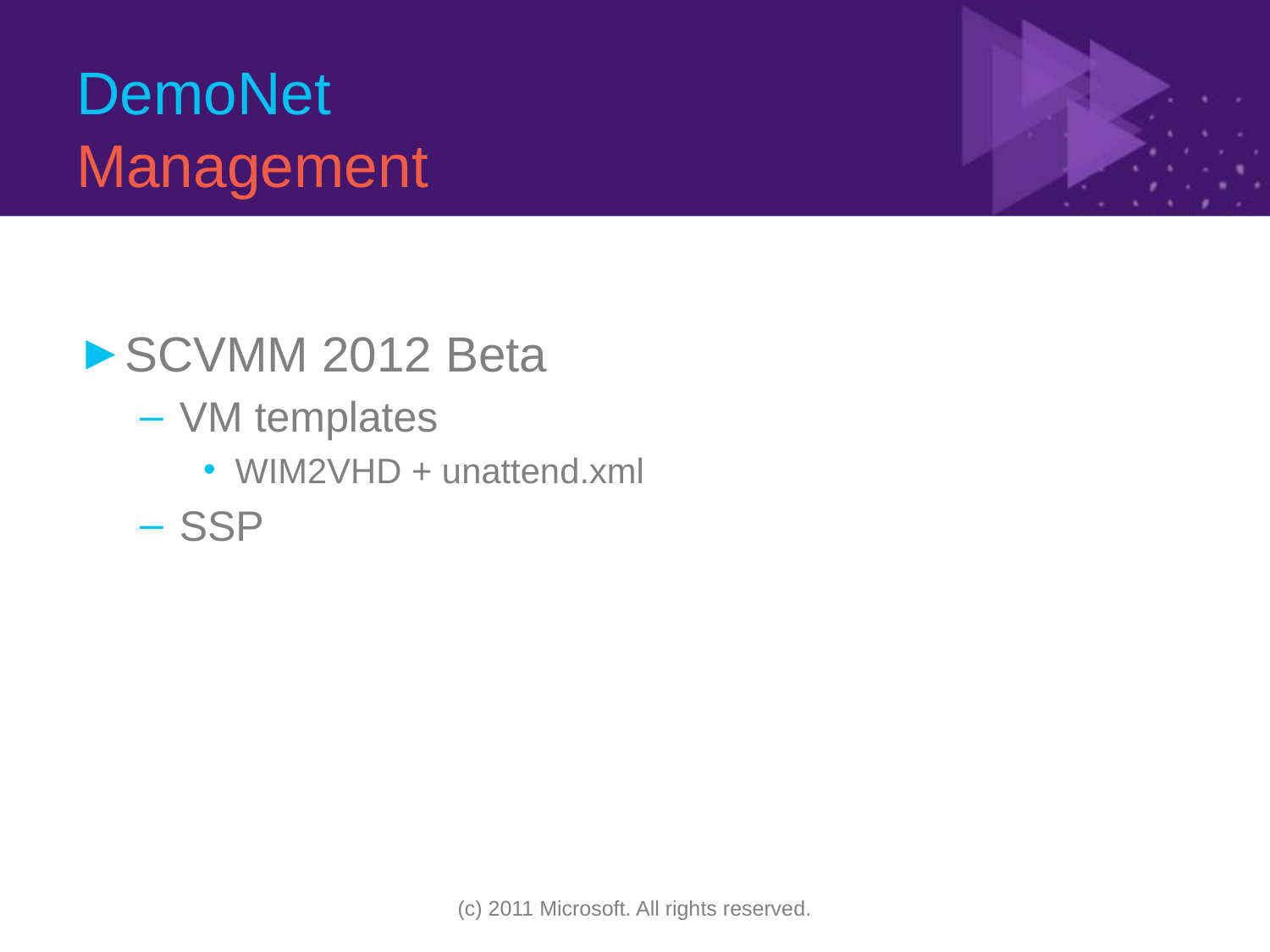

# DemoNet Management
SCVMM 2012 Beta
VM templates
WIM2VHD + unattend.xml
SSP
(c) 2011 Microsoft. All rights reserved.